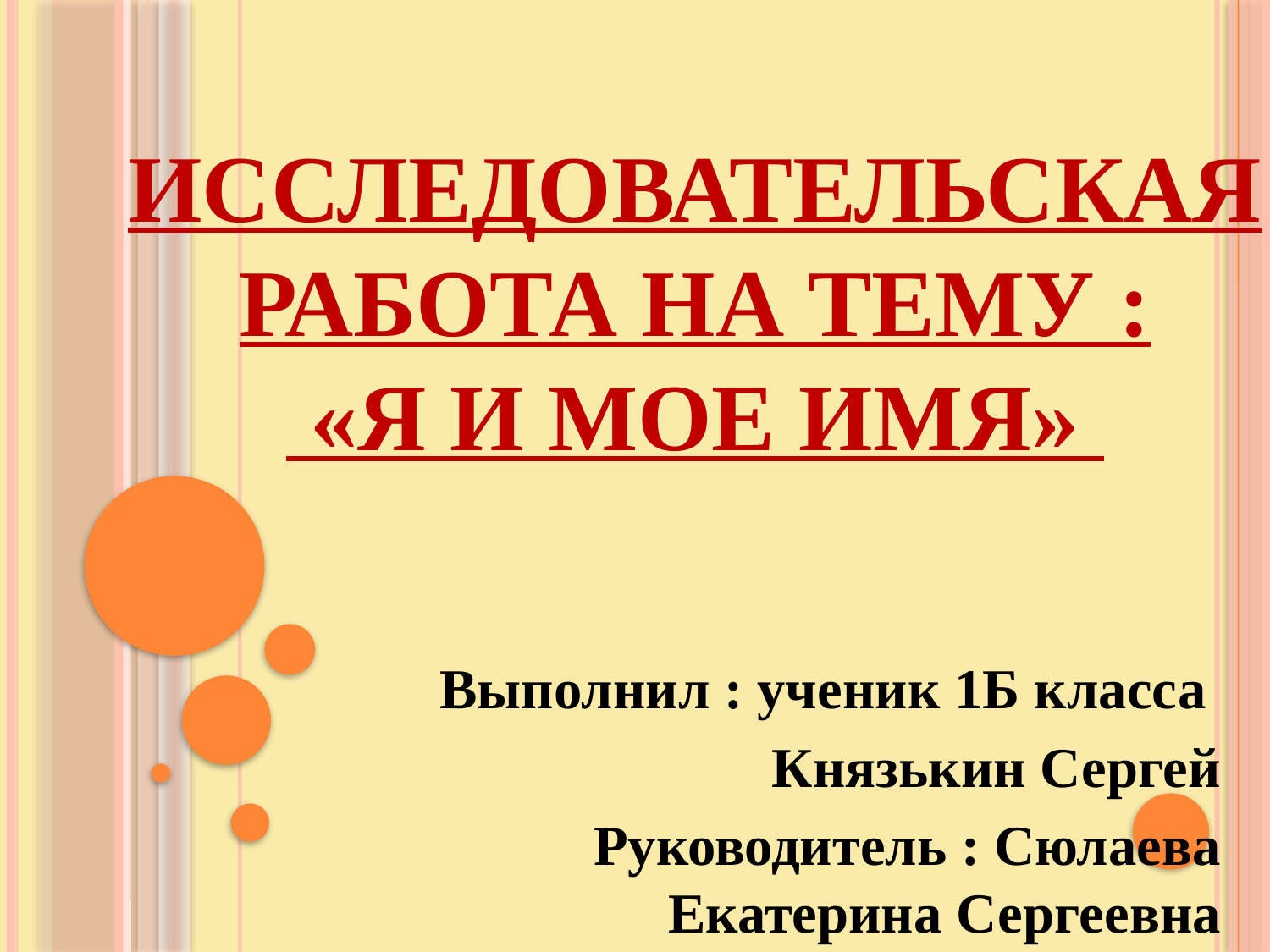

# Исследовательская работа на тему : «Я и мое имя»
Выполнил : ученик 1Б класса
Князькин Сергей
Руководитель : Сюлаева Екатерина Сергеевна